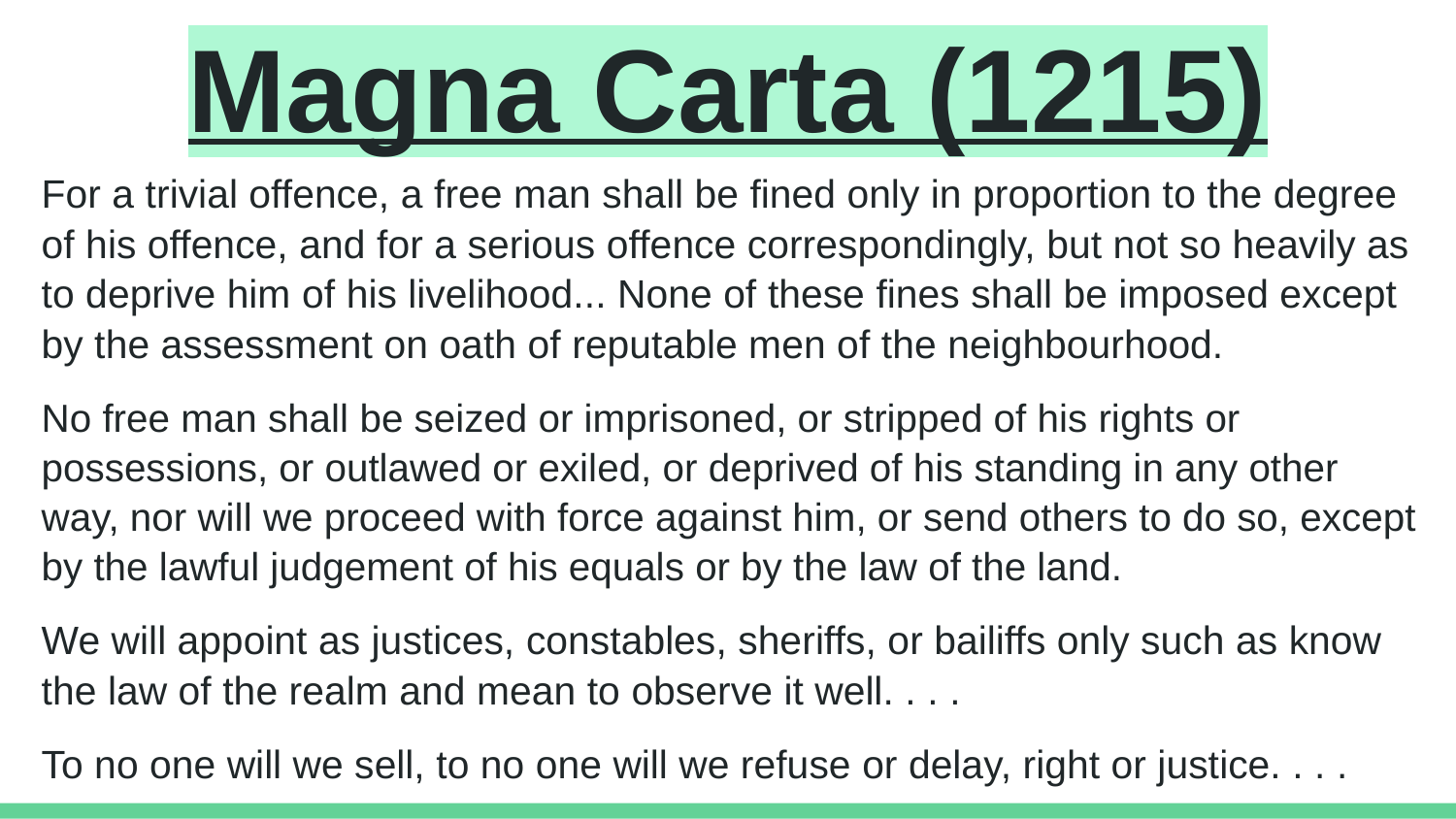

# Magna Carta (1215)
For a trivial offence, a free man shall be fined only in proportion to the degree of his offence, and for a serious offence correspondingly, but not so heavily as to deprive him of his livelihood... None of these fines shall be imposed except by the assessment on oath of reputable men of the neighbourhood.
No free man shall be seized or imprisoned, or stripped of his rights or possessions, or outlawed or exiled, or deprived of his standing in any other way, nor will we proceed with force against him, or send others to do so, except by the lawful judgement of his equals or by the law of the land.
We will appoint as justices, constables, sheriffs, or bailiffs only such as know the law of the realm and mean to observe it well. . . .
To no one will we sell, to no one will we refuse or delay, right or justice. . . .